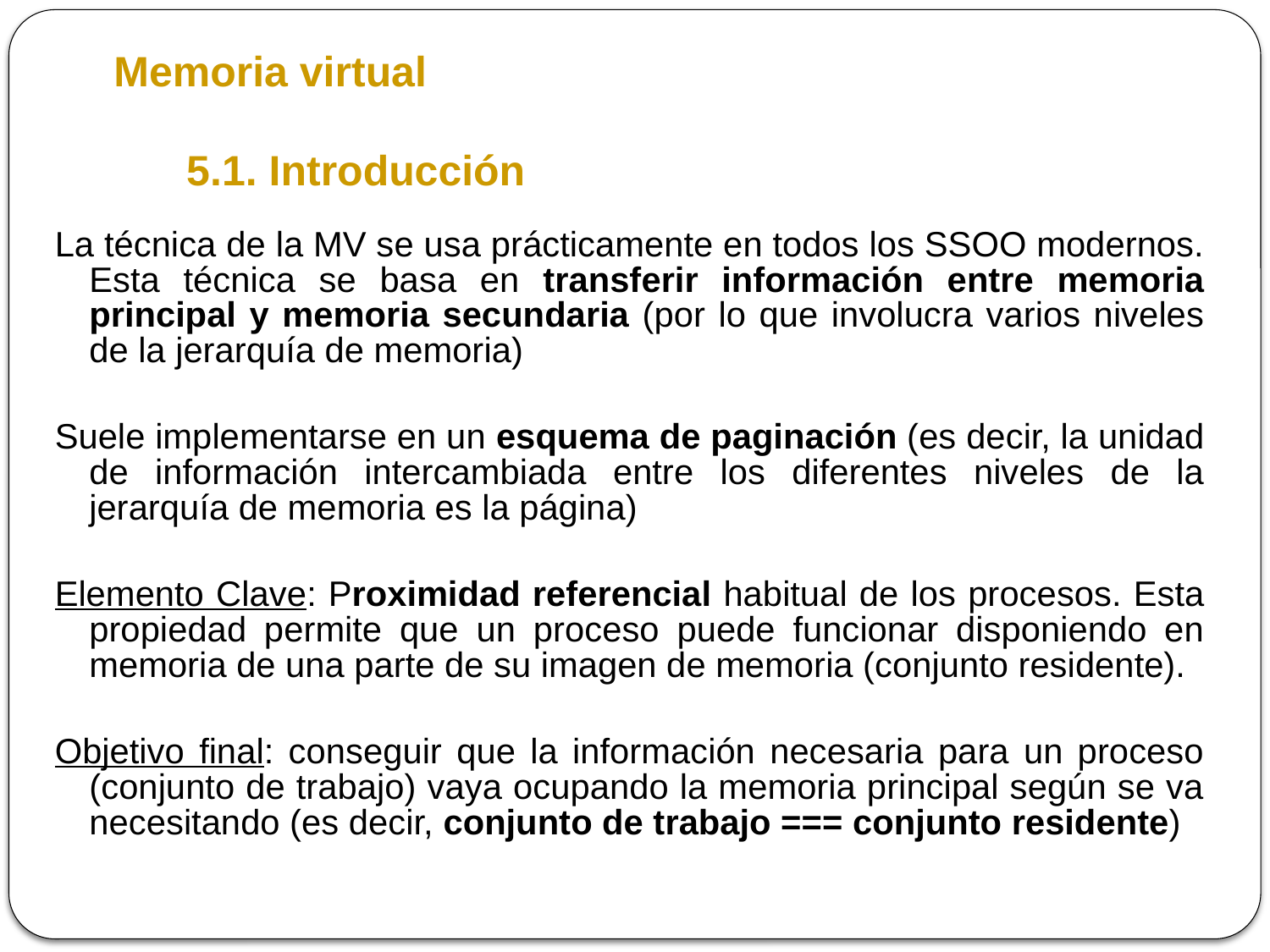

Memoria virtual
5.1. Introducción
La técnica de la MV se usa prácticamente en todos los SSOO modernos. Esta técnica se basa en transferir información entre memoria principal y memoria secundaria (por lo que involucra varios niveles de la jerarquía de memoria)

Suele implementarse en un esquema de paginación (es decir, la unidad de información intercambiada entre los diferentes niveles de la jerarquía de memoria es la página)

Elemento Clave: Proximidad referencial habitual de los procesos. Esta propiedad permite que un proceso puede funcionar disponiendo en memoria de una parte de su imagen de memoria (conjunto residente).

Objetivo final: conseguir que la información necesaria para un proceso (conjunto de trabajo) vaya ocupando la memoria principal según se va necesitando (es decir, conjunto de trabajo === conjunto residente)